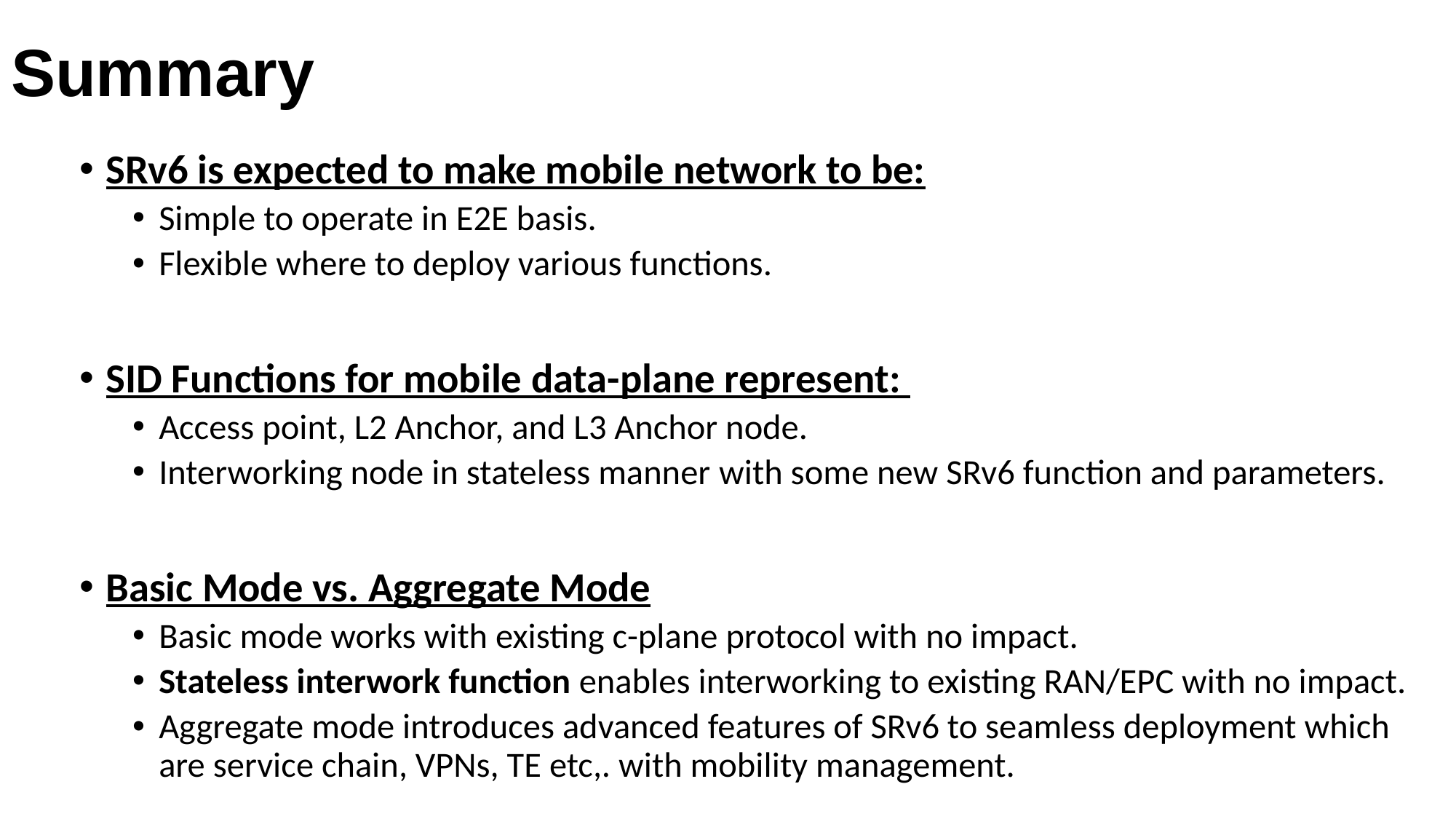

# Summary
SRv6 is expected to make mobile network to be:
Simple to operate in E2E basis.
Flexible where to deploy various functions.

SID Functions for mobile data-plane represent:
Access point, L2 Anchor, and L3 Anchor node.
Interworking node in stateless manner with some new SRv6 function and parameters.

Basic Mode vs. Aggregate Mode
Basic mode works with existing c-plane protocol with no impact.
Stateless interwork function enables interworking to existing RAN/EPC with no impact.
Aggregate mode introduces advanced features of SRv6 to seamless deployment which are service chain, VPNs, TE etc,. with mobility management.